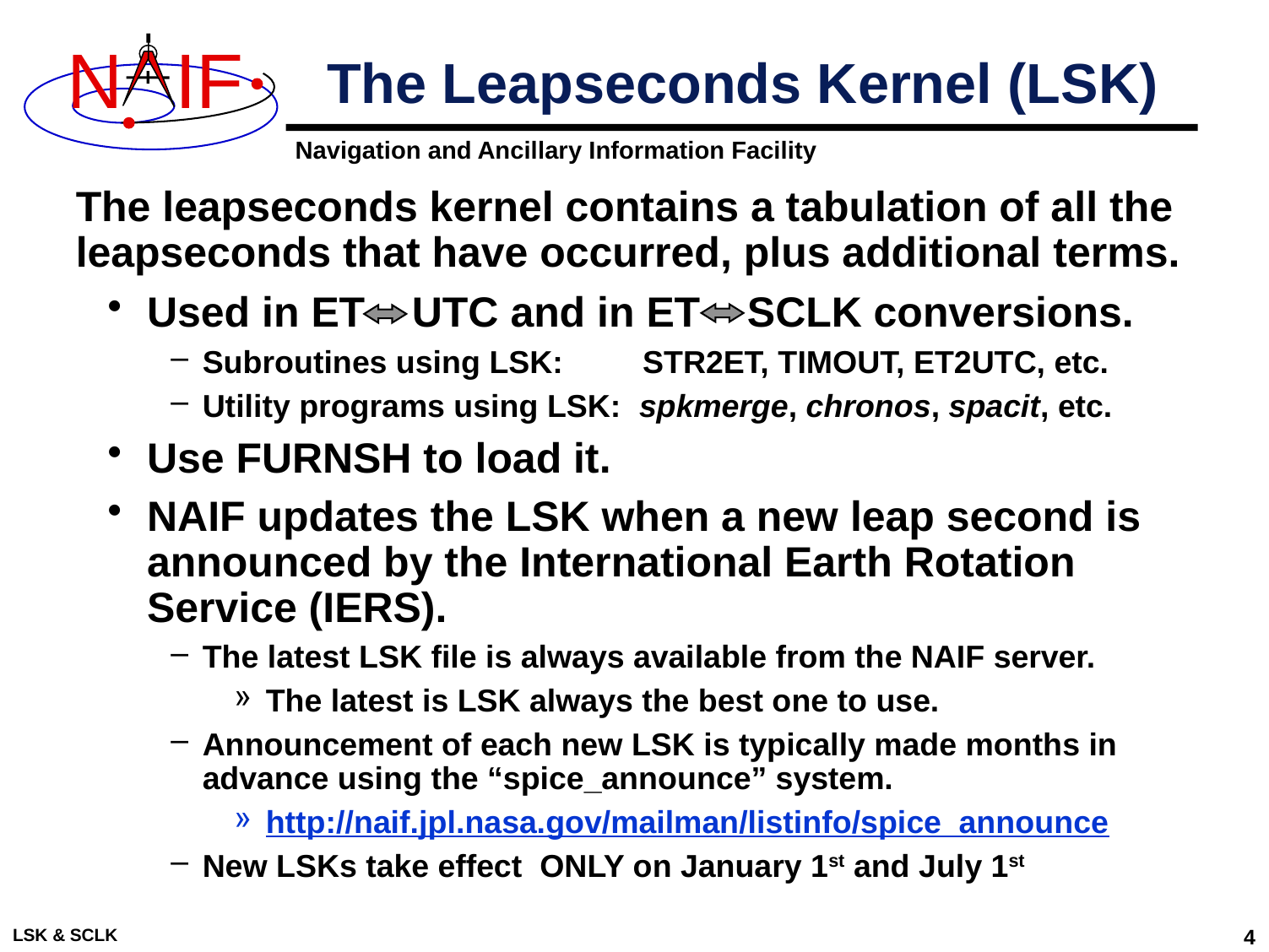

# The Leapseconds Kernel (LSK)
The leapseconds kernel contains a tabulation of all the leapseconds that have occurred, plus additional terms.
Used in ET    UTC and in ET    SCLK conversions.
Subroutines using LSK:         STR2ET, TIMOUT, ET2UTC, etc.
Utility programs using LSK:  spkmerge, chronos, spacit, etc.
Use FURNSH to load it.
NAIF updates the LSK when a new leap second is announced by the International Earth Rotation Service (IERS).
The latest LSK file is always available from the NAIF server.
The latest is LSK always the best one to use.
Announcement of each new LSK is typically made months in advance using the “spice_announce” system.
http://naif.jpl.nasa.gov/mailman/listinfo/spice_announce
New LSKs take effect  ONLY on January 1st and July 1st

LSK & SCLK
4